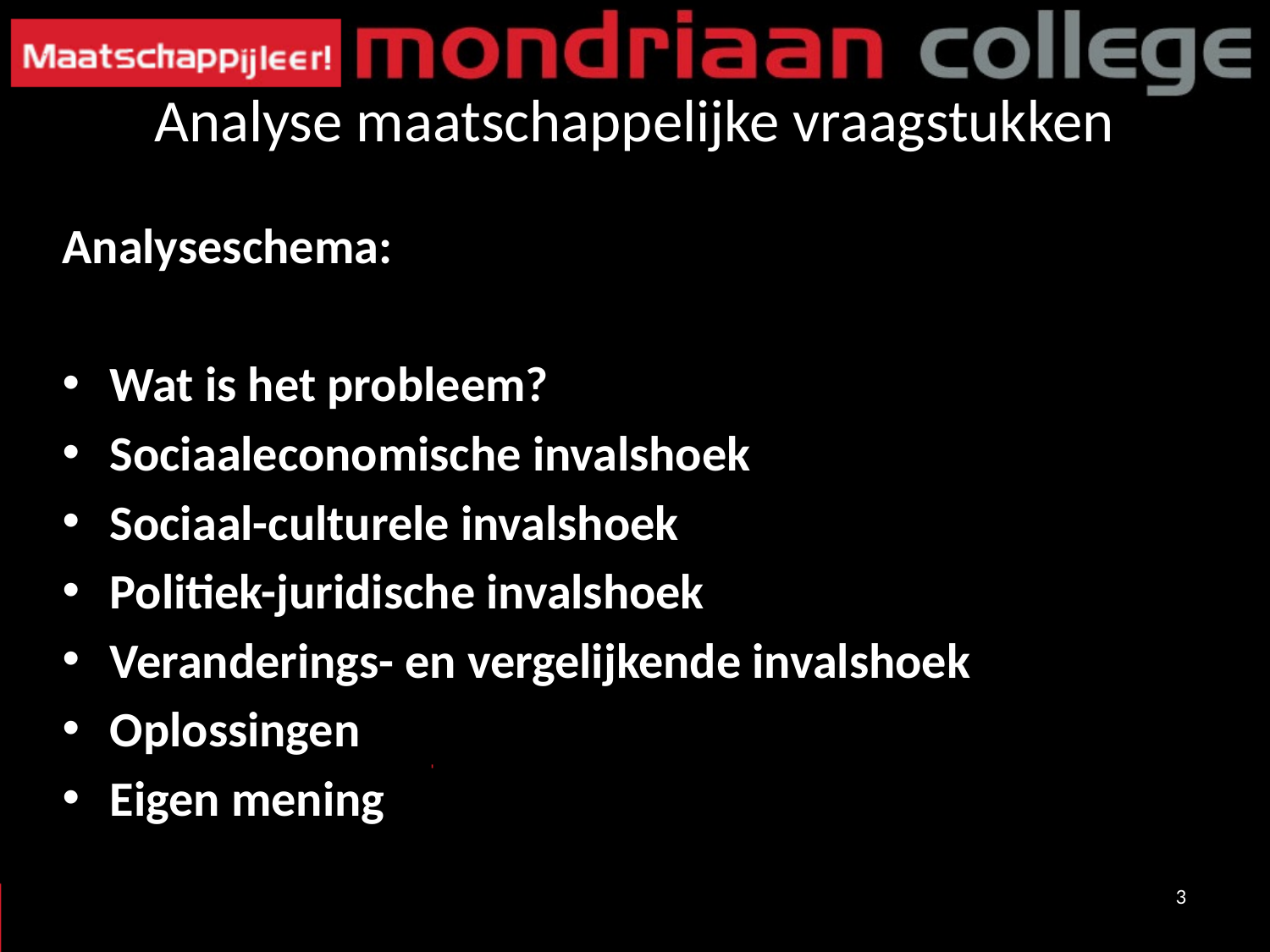

# Analyse maatschappelijke vraagstukken
Analyseschema:

Wat is het probleem?
Sociaaleconomische invalshoek
Sociaal-culturele invalshoek
Politiek-juridische invalshoek
Veranderings- en vergelijkende invalshoek
Oplossingen
Eigen mening
3